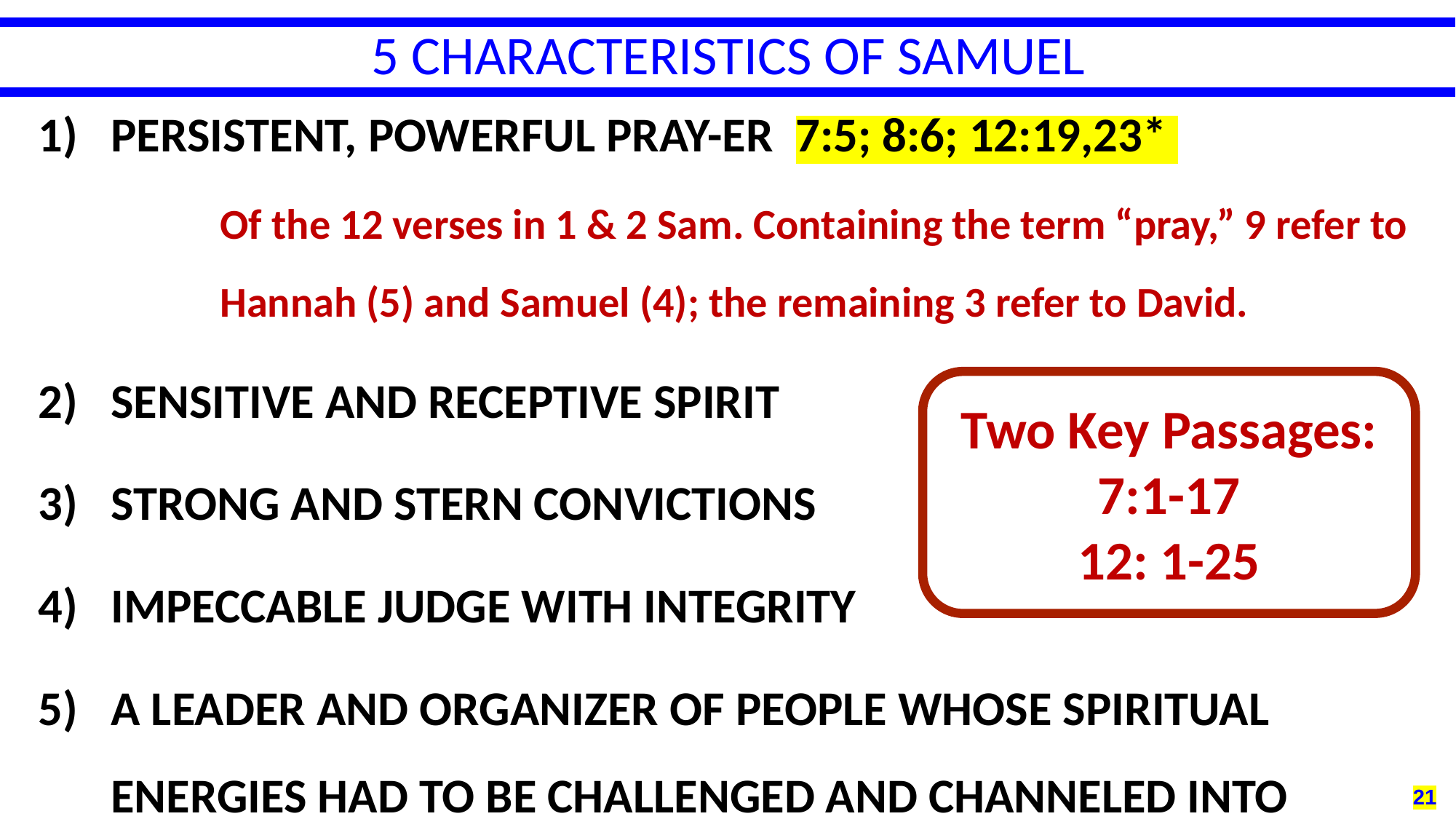

# 5 CHARACTERISTICS OF SAMUEL
PERSISTENT, POWERFUL PRAY-ER  7:5; 8:6; 12:19,23* 			Of the 12 verses in 1 & 2 Sam. Containing the term “pray,” 9 refer to  	Hannah (5) and Samuel (4); the remaining 3 refer to David.
SENSITIVE AND RECEPTIVE SPIRIT
STRONG AND STERN CONVICTIONS
IMPECCABLE JUDGE WITH INTEGRITY
A LEADER AND ORGANIZER OF PEOPLE WHOSE SPIRITUAL 	ENERGIES HAD TO BE CHALLENGED AND CHANNELED INTO 	GODLY DIRECTIONS
Two Key Passages:
7:1-17
12: 1-25
21